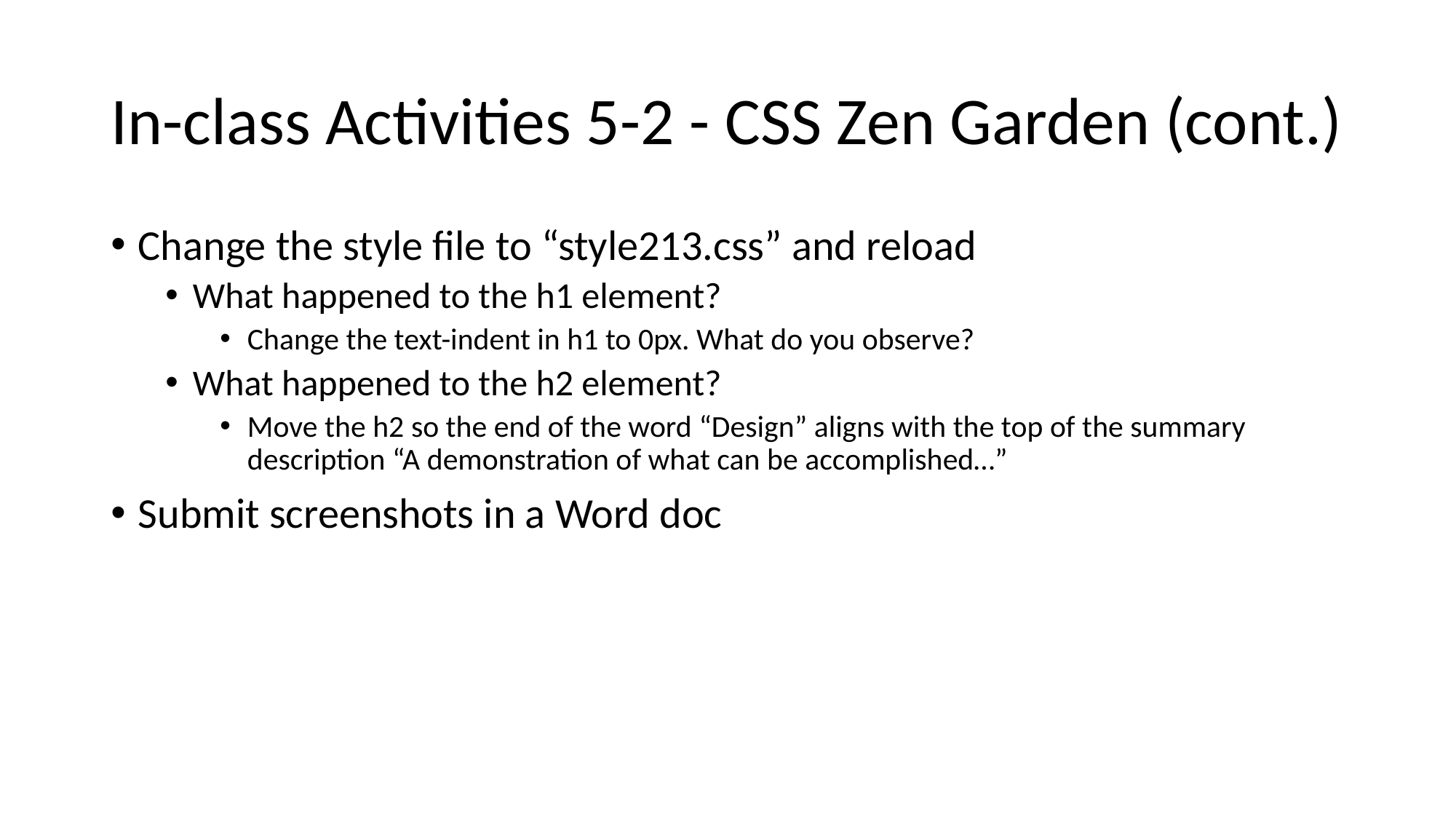

# In-class Activities 5-2 - CSS Zen Garden (cont.)
Change the style file to “style213.css” and reload
What happened to the h1 element?
Change the text-indent in h1 to 0px. What do you observe?
What happened to the h2 element?
Move the h2 so the end of the word “Design” aligns with the top of the summary description “A demonstration of what can be accomplished…”
Submit screenshots in a Word doc